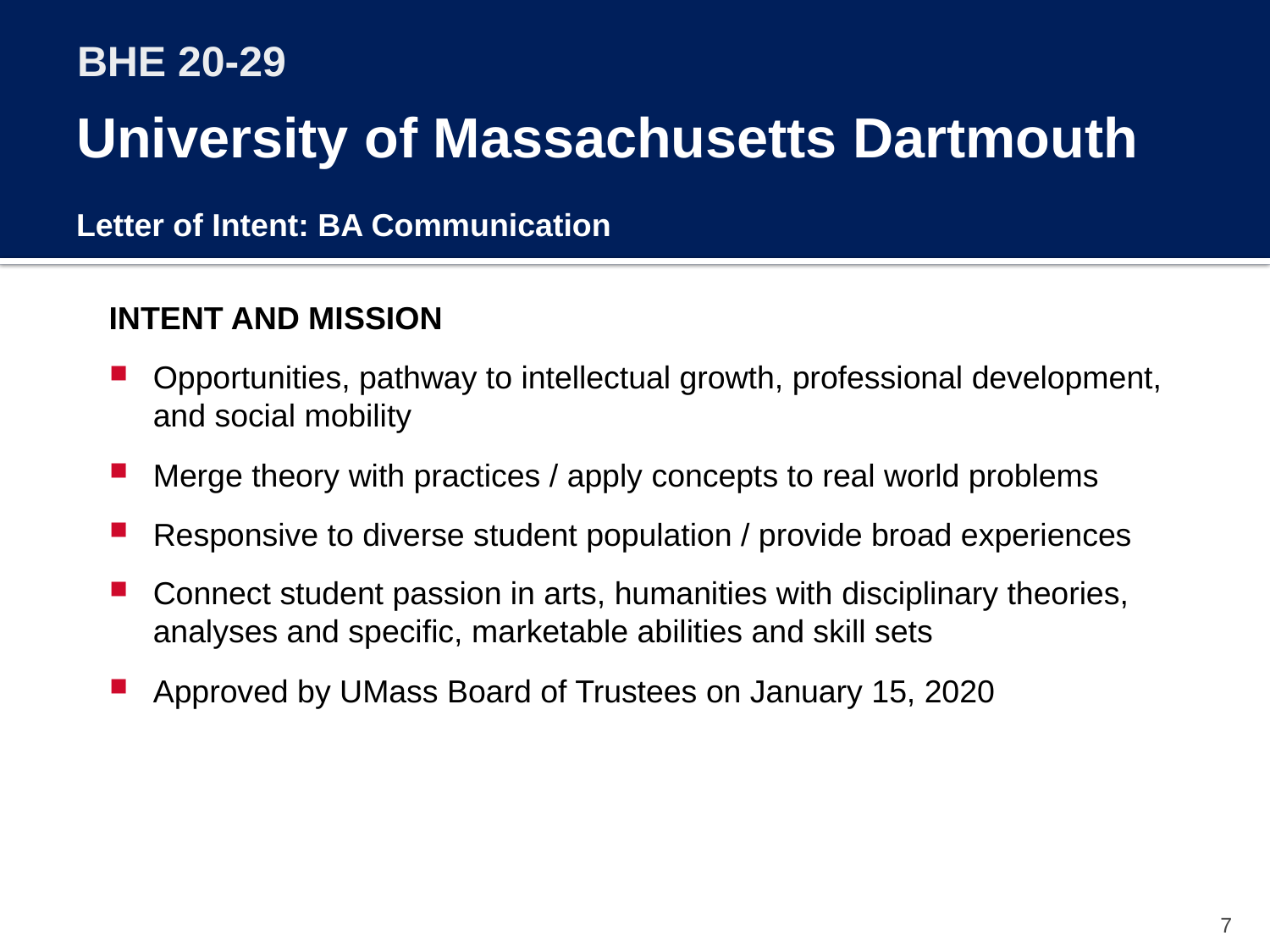

BHE 20-29
# University of Massachusetts Dartmouth Letter of Intent: BA Communication
INTENT AND MISSION
Opportunities, pathway to intellectual growth, professional development, and social mobility
Merge theory with practices / apply concepts to real world problems
Responsive to diverse student population / provide broad experiences
Connect student passion in arts, humanities with disciplinary theories, analyses and specific, marketable abilities and skill sets
Approved by UMass Board of Trustees on January 15, 2020